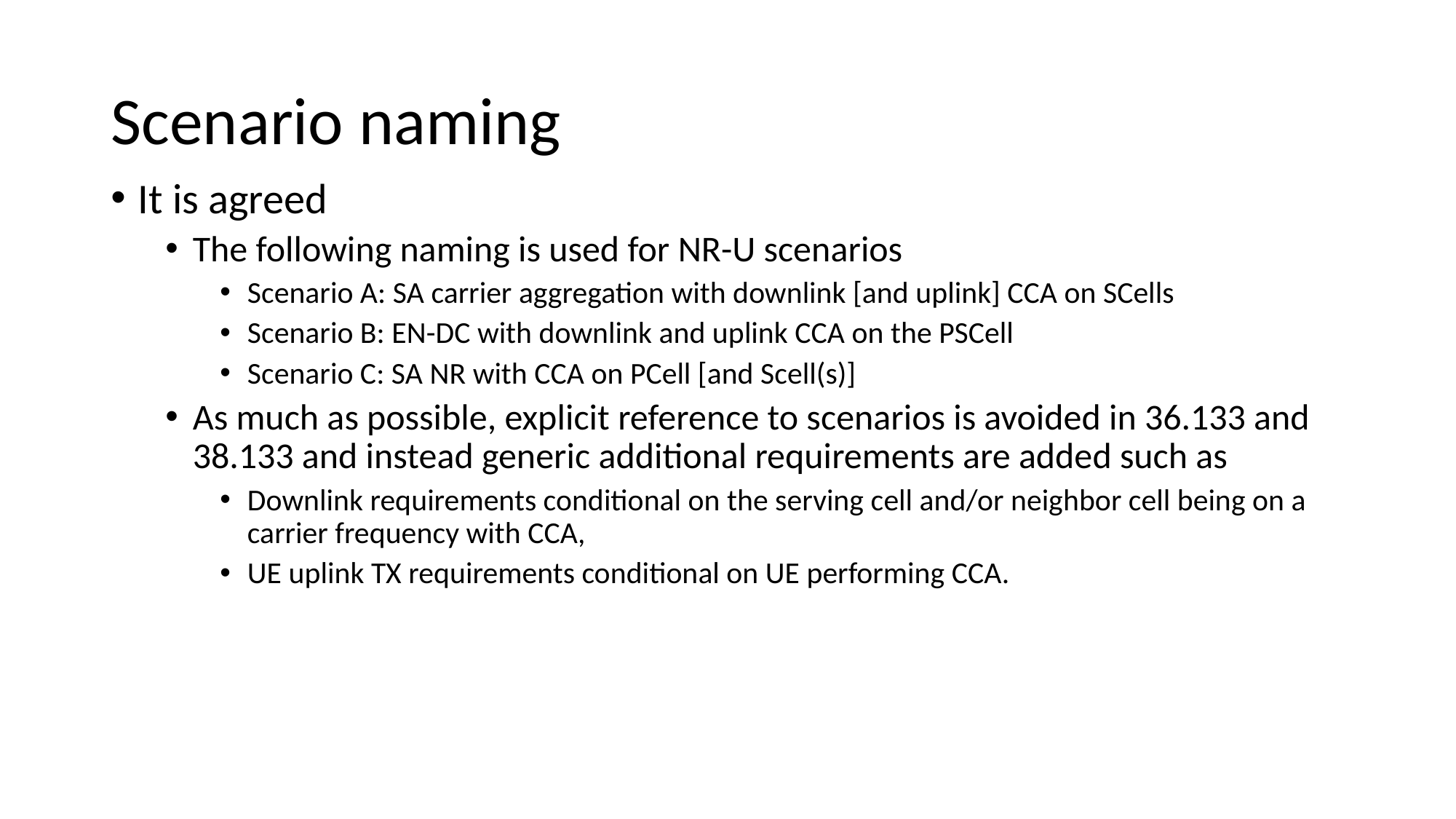

# Scenario naming
It is agreed
The following naming is used for NR-U scenarios
Scenario A: SA carrier aggregation with downlink [and uplink] CCA on SCells
Scenario B: EN-DC with downlink and uplink CCA on the PSCell
Scenario C: SA NR with CCA on PCell [and Scell(s)]
As much as possible, explicit reference to scenarios is avoided in 36.133 and 38.133 and instead generic additional requirements are added such as
Downlink requirements conditional on the serving cell and/or neighbor cell being on a carrier frequency with CCA,
UE uplink TX requirements conditional on UE performing CCA.